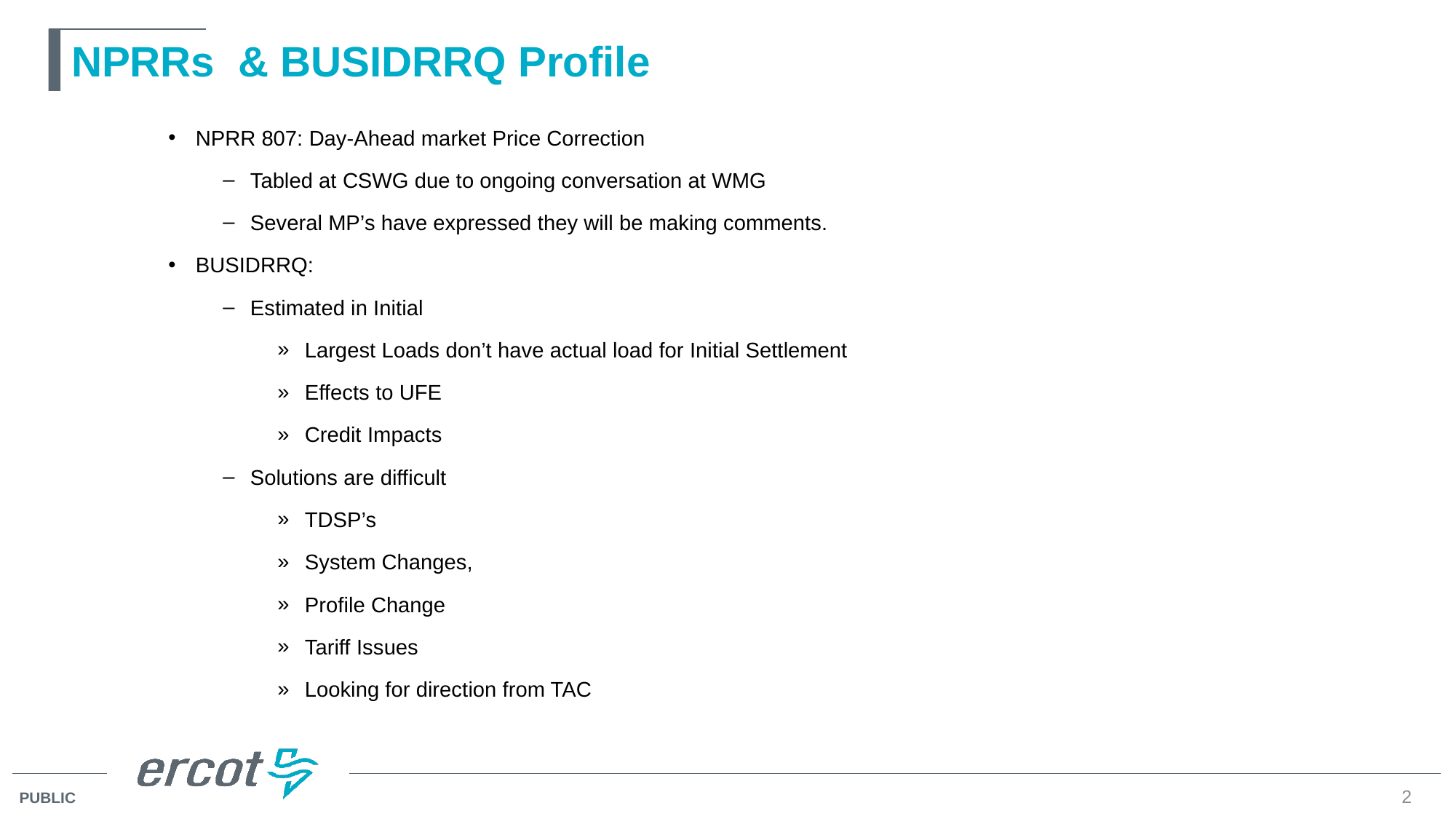

# NPRRs  & BUSIDRRQ Profile
NPRR 807: Day-Ahead market Price Correction
Tabled at CSWG due to ongoing conversation at WMG
Several MP’s have expressed they will be making comments.
BUSIDRRQ:
Estimated in Initial
Largest Loads don’t have actual load for Initial Settlement
Effects to UFE
Credit Impacts
Solutions are difficult
TDSP’s
System Changes,
Profile Change
Tariff Issues
Looking for direction from TAC

2